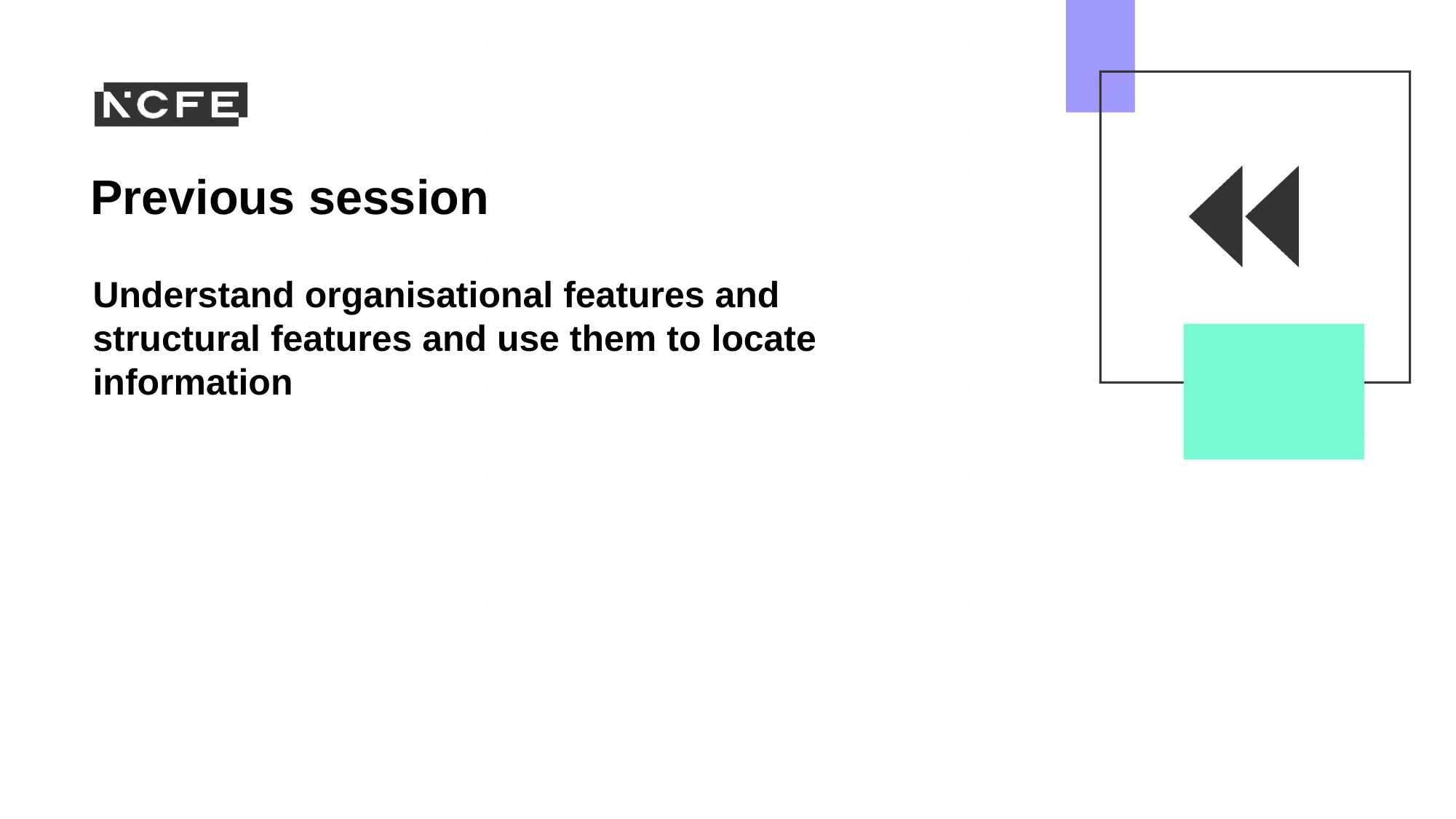

Understand organisational features and structural features and use them to locate information